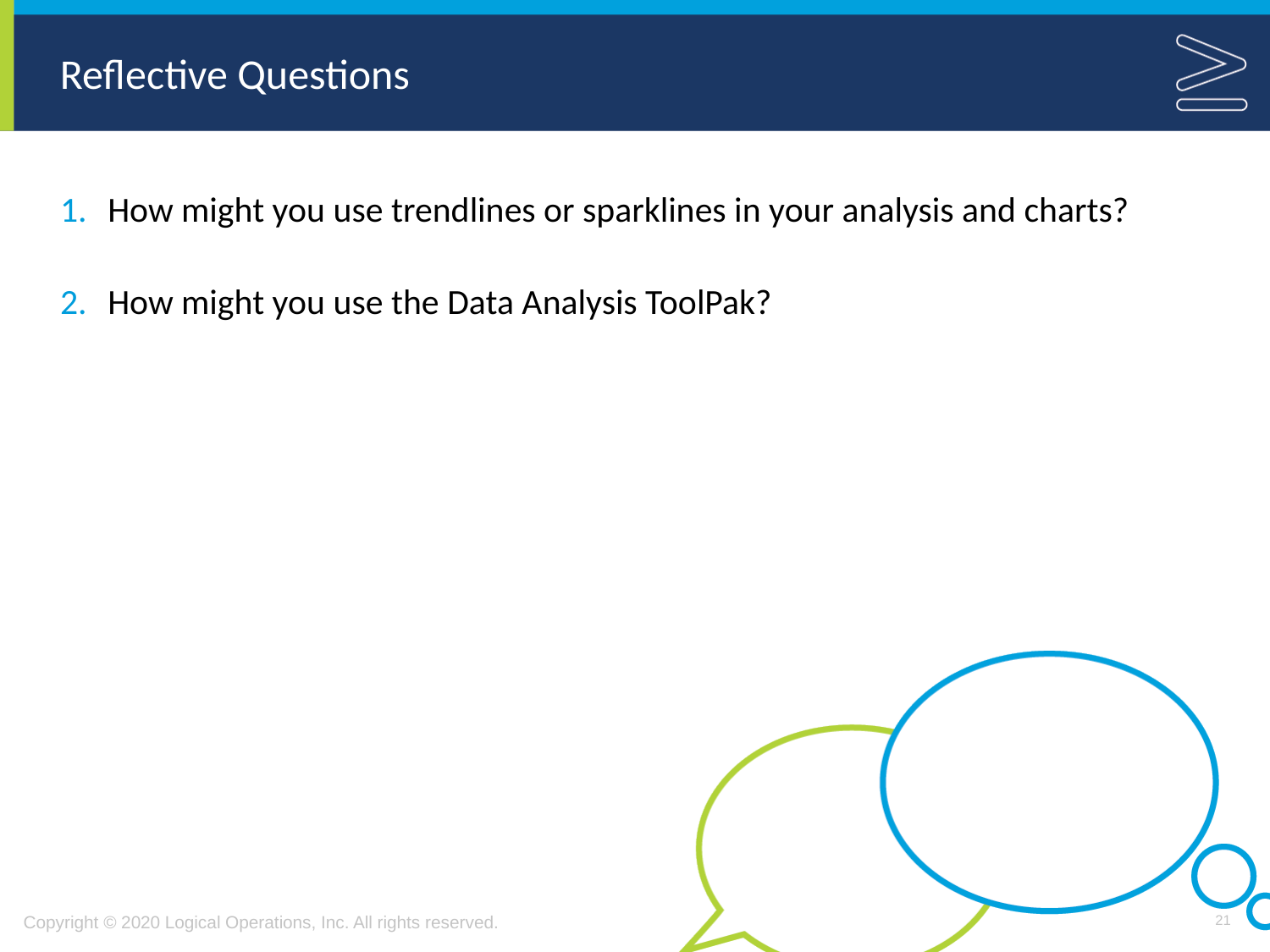

How might you use trendlines or sparklines in your analysis and charts?
How might you use the Data Analysis ToolPak?
21